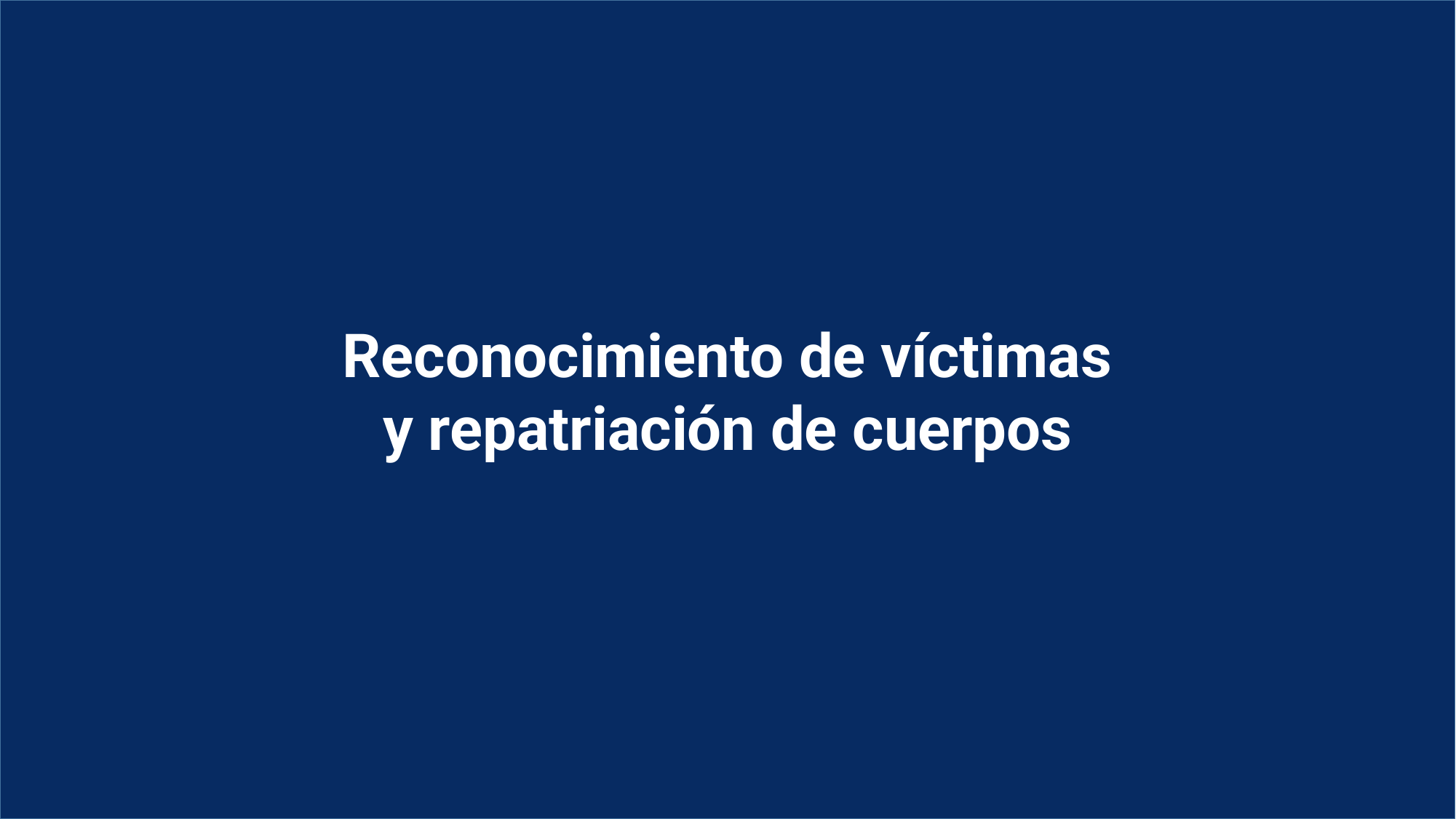

Reconocimiento de víctimas
y repatriación de cuerpos